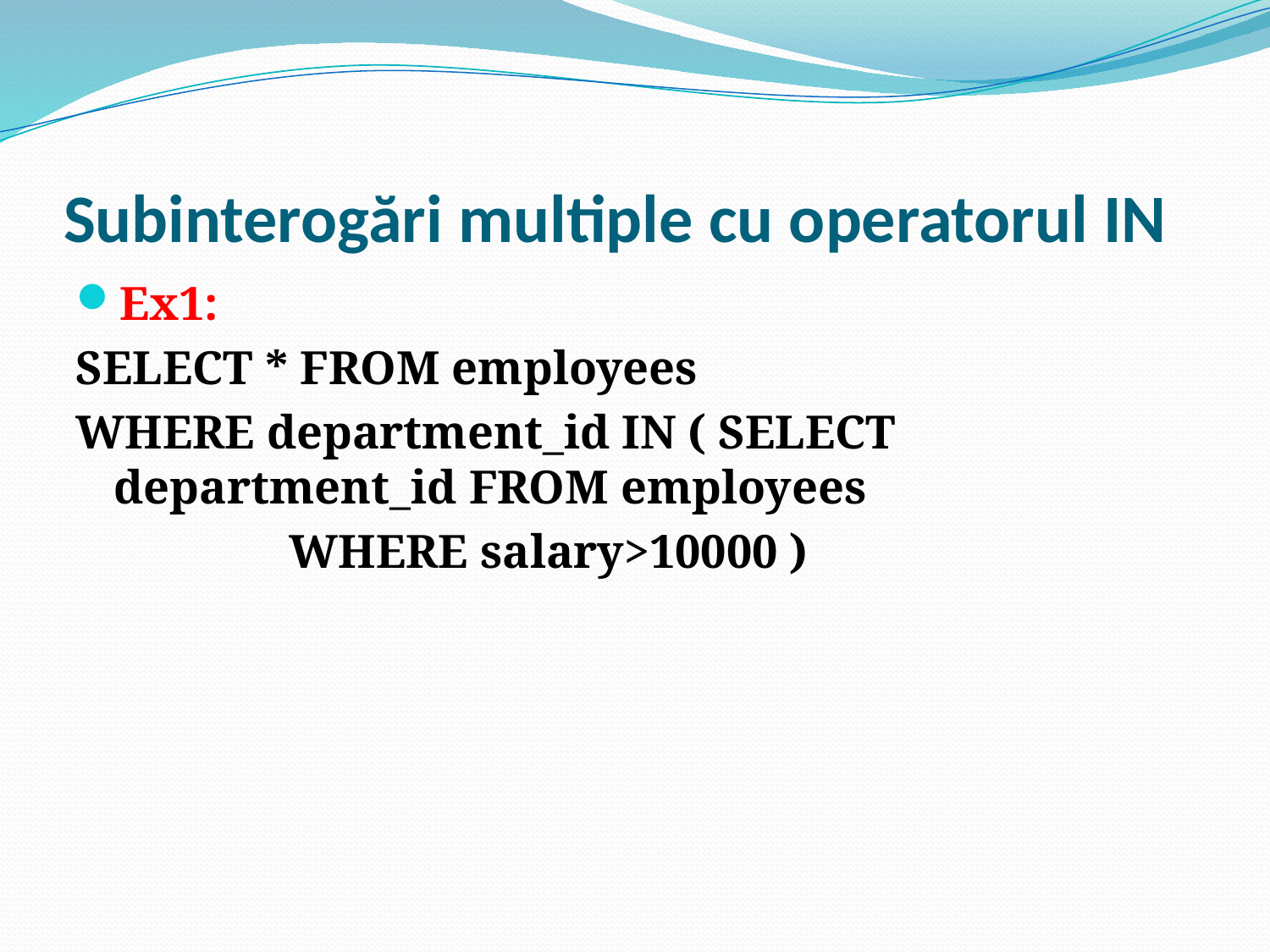

# Subinterogări multiple cu operatorul IN
Ex1:
SELECT * FROM employees
WHERE department_id IN ( SELECT department_id FROM employees
                  WHERE salary>10000 )